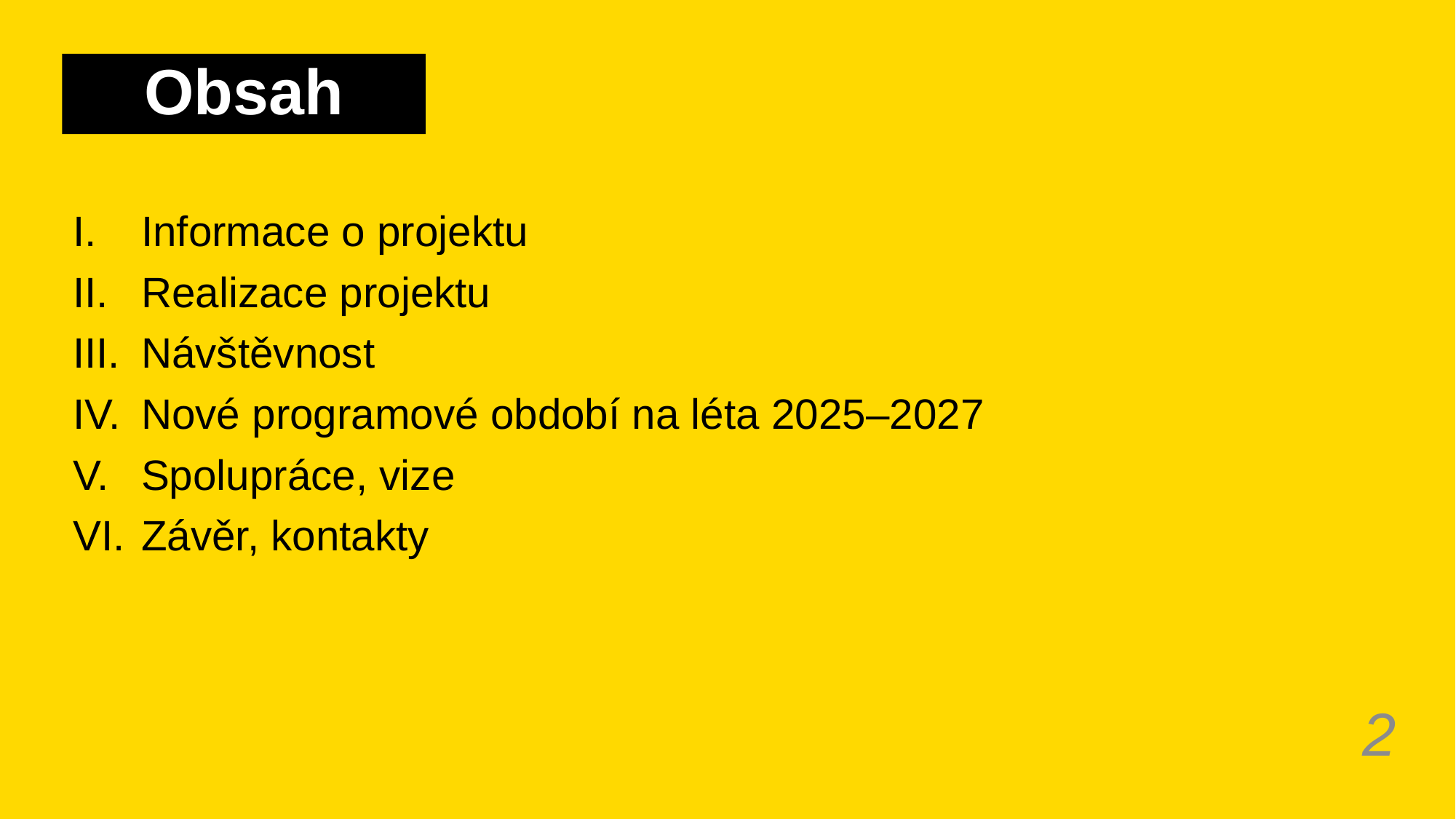

# Obsah
Informace o projektu
Realizace projektu
Návštěvnost
Nové programové období na léta 2025–2027
Spolupráce, vize
Závěr, kontakty

2